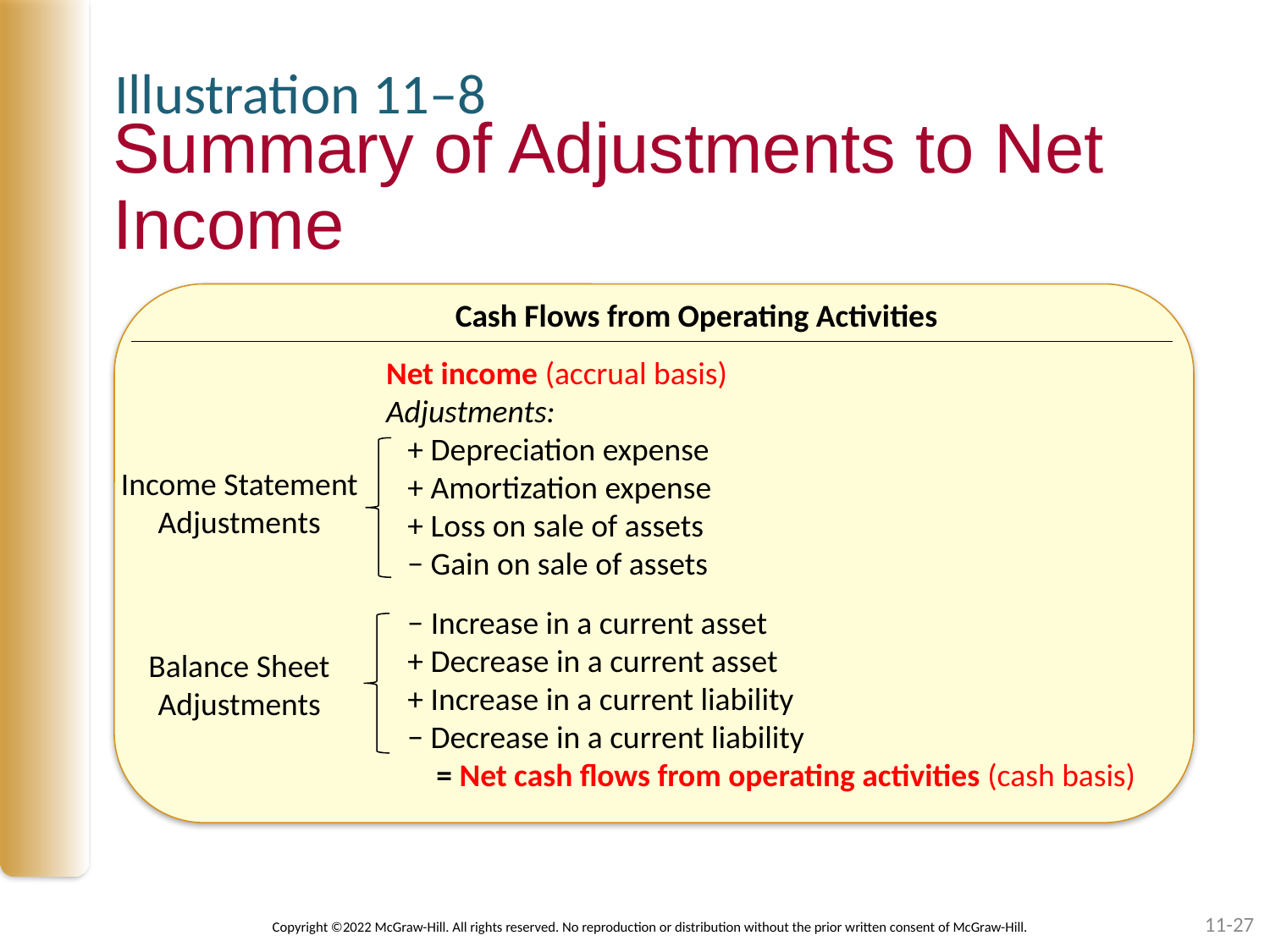

Illustration 11–8
# Summary of Adjustments to Net Income

Cash Flows from Operating Activities
Net income (accrual basis)
Adjustments:

   + Depreciation expense
   + Amortization expense
   + Loss on sale of assets
   − Gain on sale of assets
   − Increase in a current asset
   + Decrease in a current asset
   + Increase in a current liability
   − Decrease in a current liability
       = Net cash flows from operating activities (cash basis)

Income Statement Adjustments

Balance Sheet Adjustments
11-27
Copyright ©2022 McGraw-Hill. All rights reserved. No reproduction or distribution without the prior written consent of McGraw-Hill.